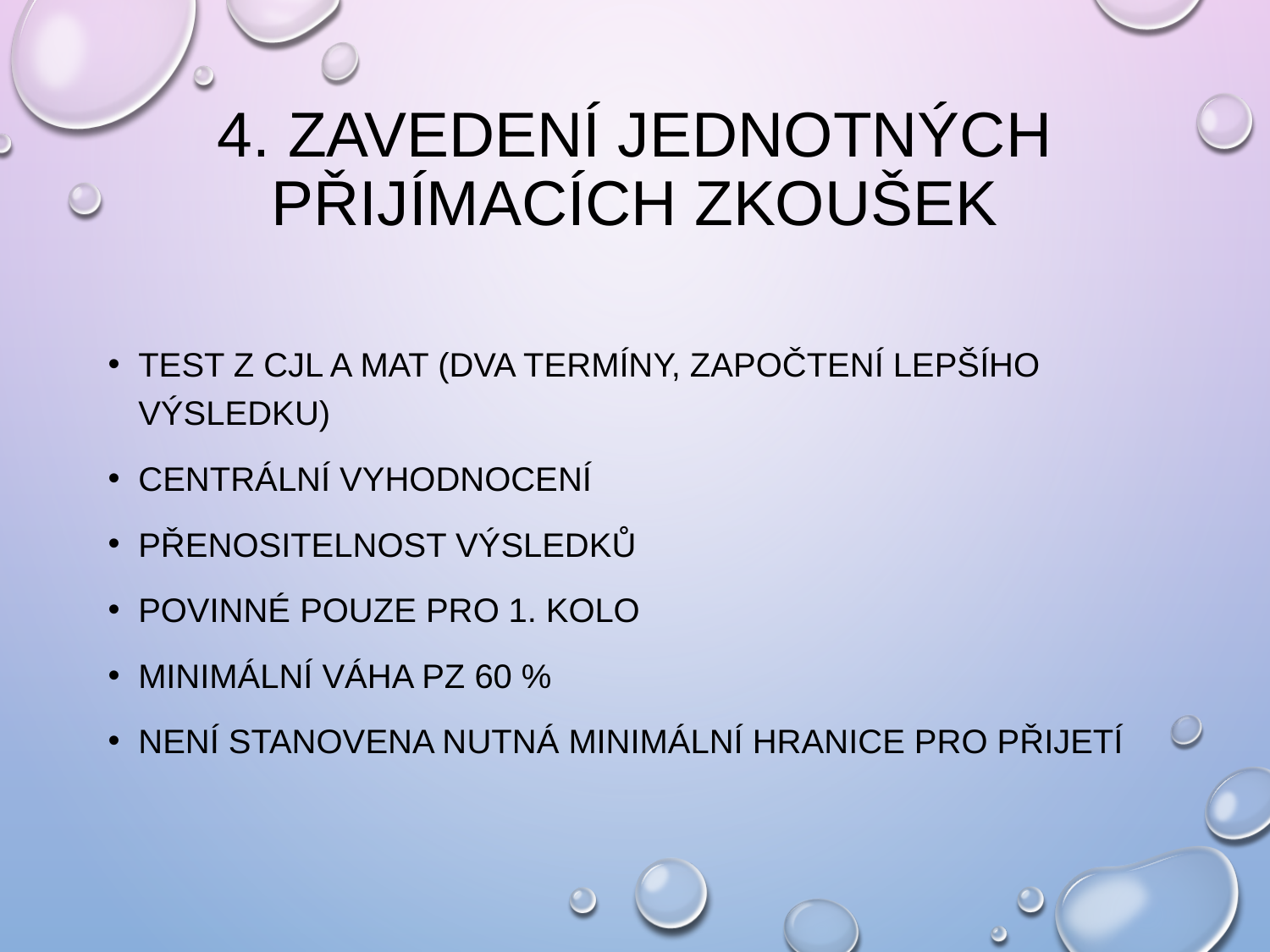

# 4. Zavedení Jednotných přijímacích zkoušek
Test z CJL a MAT (Dva termíny, započtení lepšího výsledku)
Centrální vyhodnocení
Přenositelnost výsledků
Povinné pouze pro 1. kolo
Minimální váha PZ 60 %
Není stanovena nutná minimální hranice pro přijetí